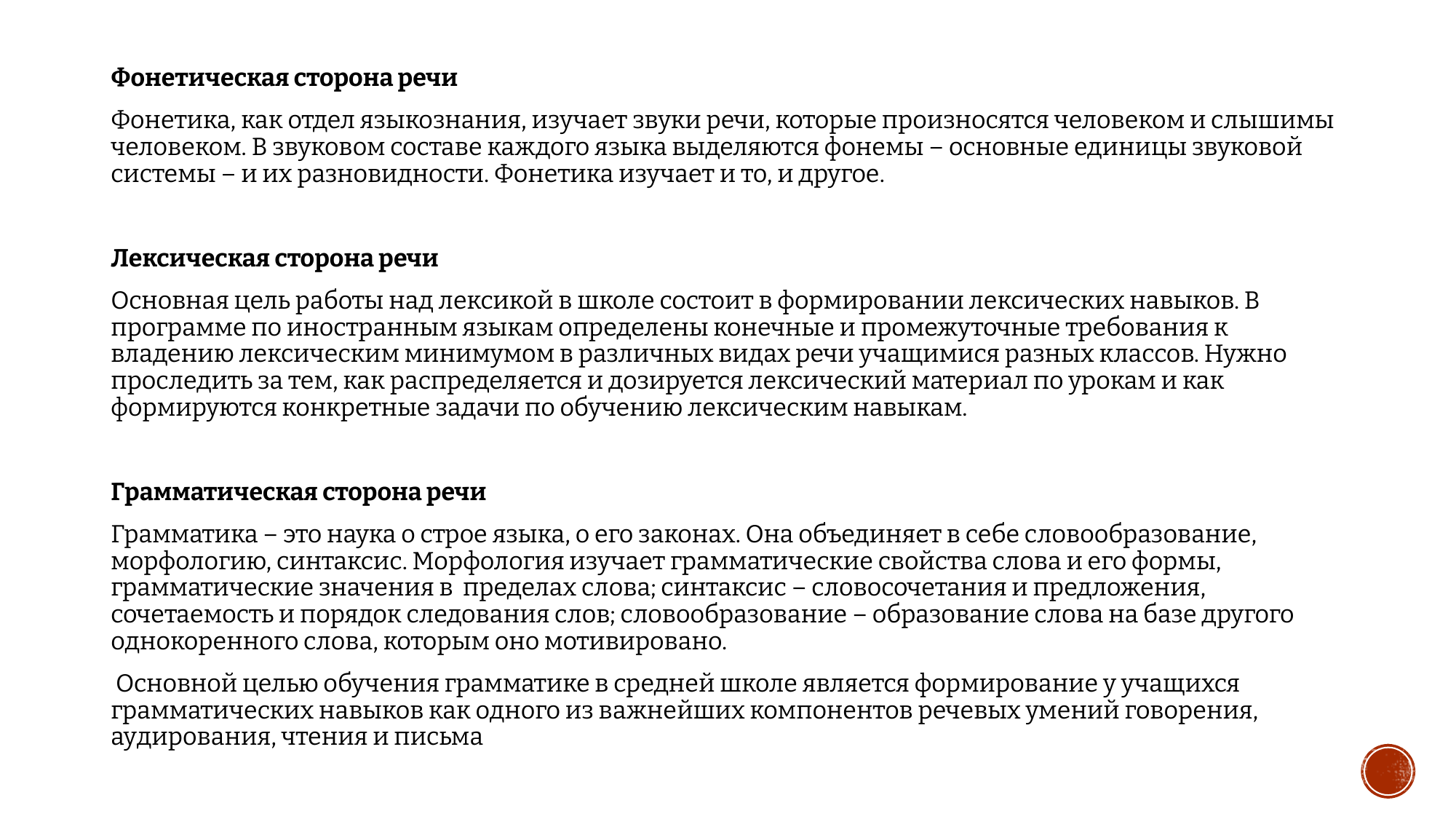

Фонетическая сторона речи
Фонетика, как отдел языкознания, изучает звуки речи, которые произносятся человеком и слышимы человеком. В звуковом составе каждого языка выделяются фонемы – основные единицы звуковой системы – и их разновидности. Фонетика изучает и то, и другое.

Лексическая сторона речи
Основная цель работы над лексикой в школе состоит в формировании лексических навыков. В программе по иностранным языкам определены конечные и промежуточные требования к владению лексическим минимумом в различных видах речи учащимися разных классов. Нужно проследить за тем, как распределяется и дозируется лексический материал по урокам и как формируются конкретные задачи по обучению лексическим навыкам.

Грамматическая сторона речи
Грамматика – это наука о строе языка, о его законах. Она объединяет в себе словообразование, морфологию, синтаксис. Морфология изучает грамматические свойства слова и его формы, грамматические значения в  пределах слова; синтаксис – словосочетания и предложения, сочетаемость и порядок следования слов; словообразование – образование слова на базе другого однокоренного слова, которым оно мотивировано.
 Основной целью обучения грамматике в средней школе является формирование у учащихся грамматических навыков как одного из важнейших компонентов речевых умений говорения, аудирования, чтения и письма